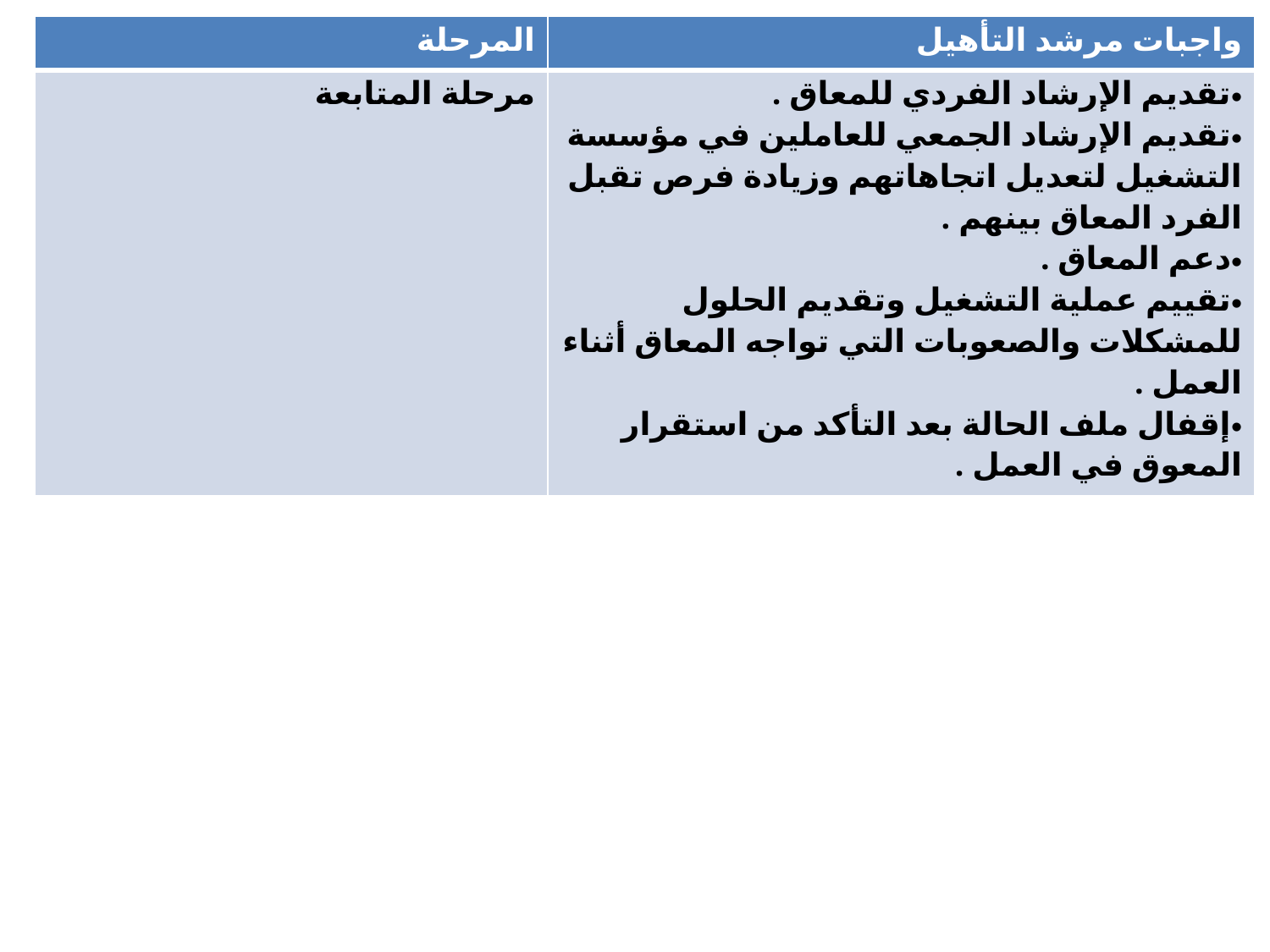

| المرحلة | واجبات مرشد التأهيل |
| --- | --- |
| مرحلة المتابعة | تقديم الإرشاد الفردي للمعاق . تقديم الإرشاد الجمعي للعاملين في مؤسسة التشغيل لتعديل اتجاهاتهم وزيادة فرص تقبل الفرد المعاق بينهم . دعم المعاق . تقييم عملية التشغيل وتقديم الحلول للمشكلات والصعوبات التي تواجه المعاق أثناء العمل . إقفال ملف الحالة بعد التأكد من استقرار المعوق في العمل . |